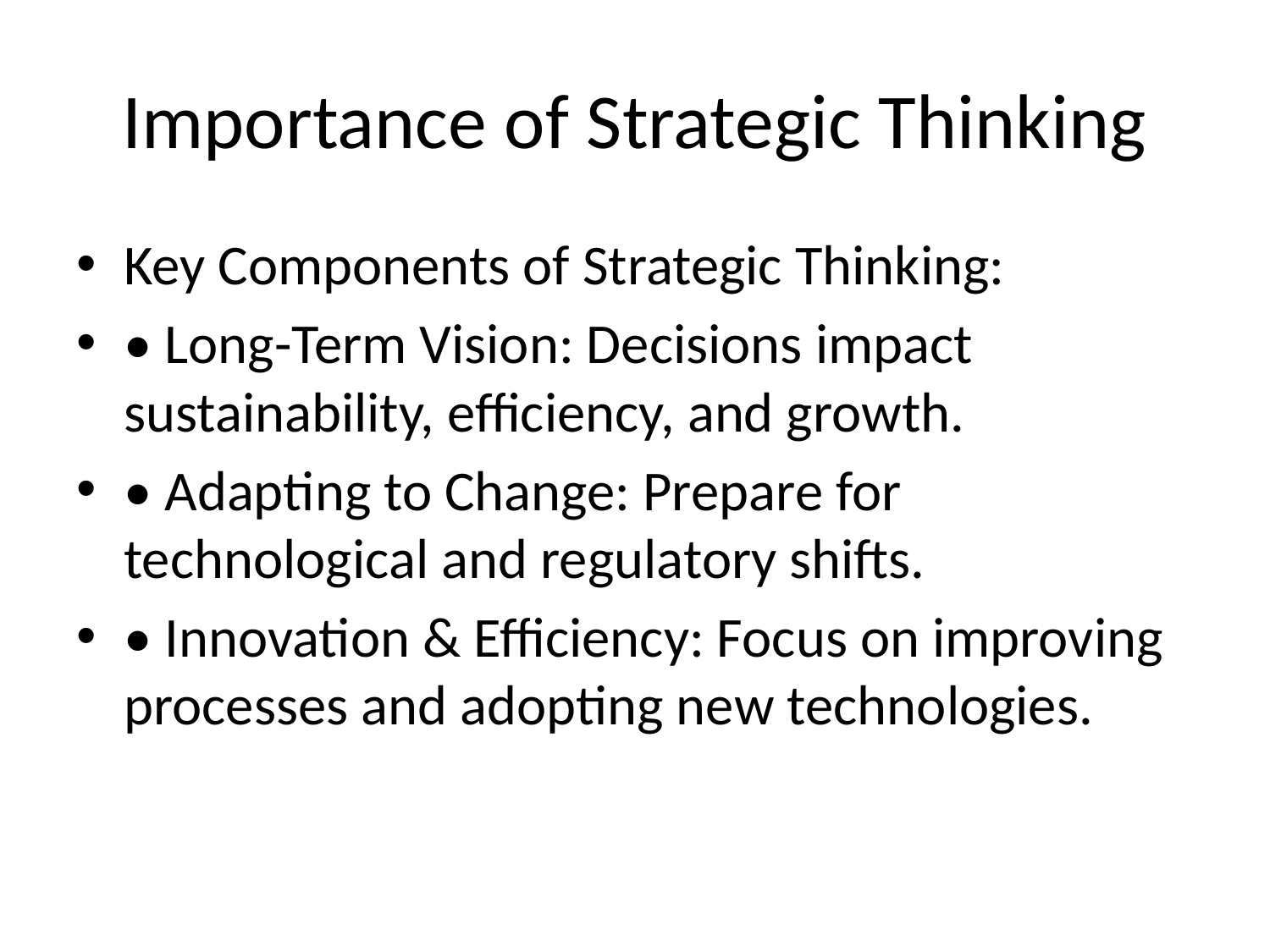

# Importance of Strategic Thinking
Key Components of Strategic Thinking:
• Long-Term Vision: Decisions impact sustainability, efficiency, and growth.
• Adapting to Change: Prepare for technological and regulatory shifts.
• Innovation & Efficiency: Focus on improving processes and adopting new technologies.